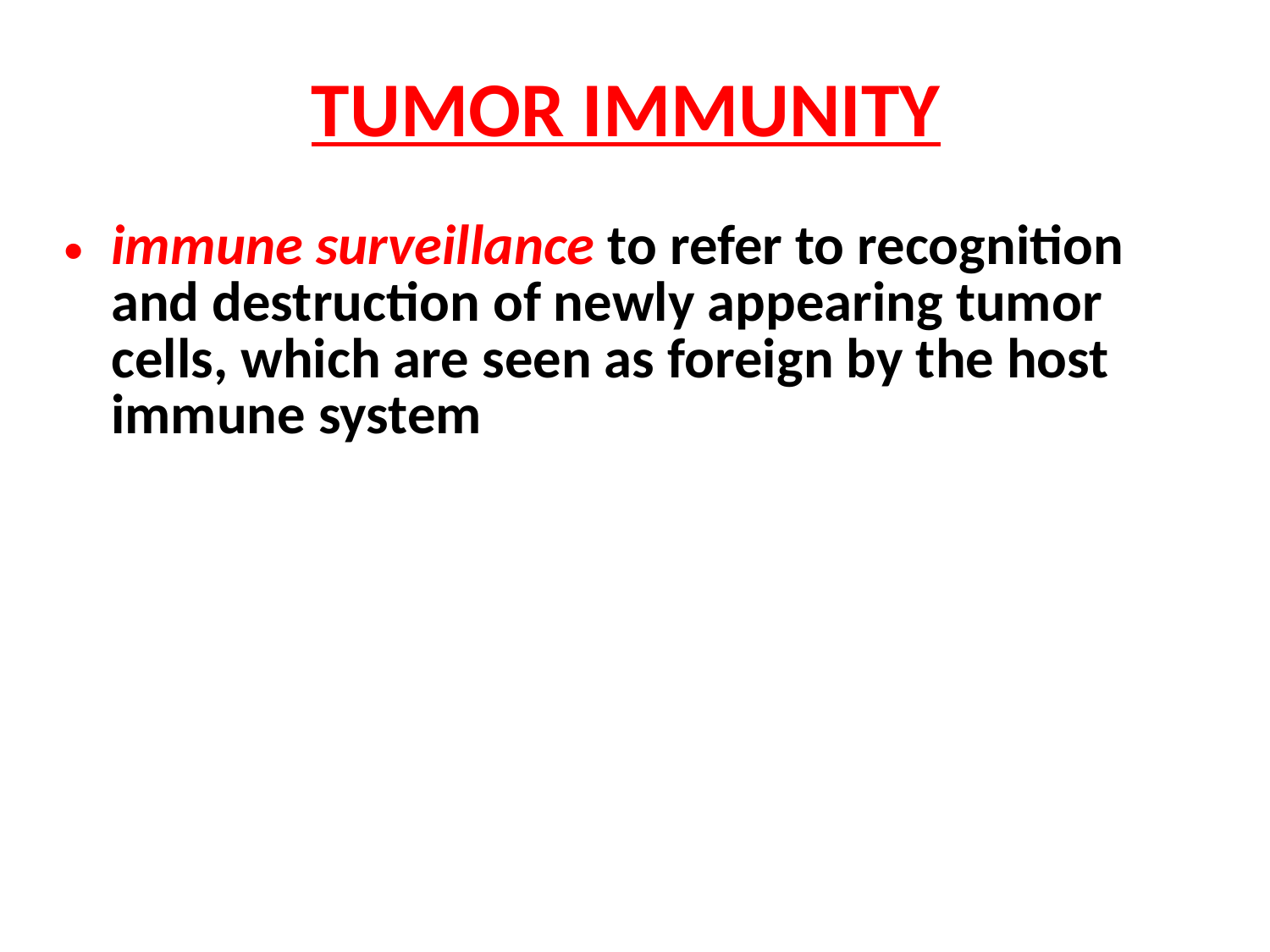

TUMOR IMMUNITY
immune surveillance to refer to recognition and destruction of newly appearing tumor cells, which are seen as foreign by the host immune system